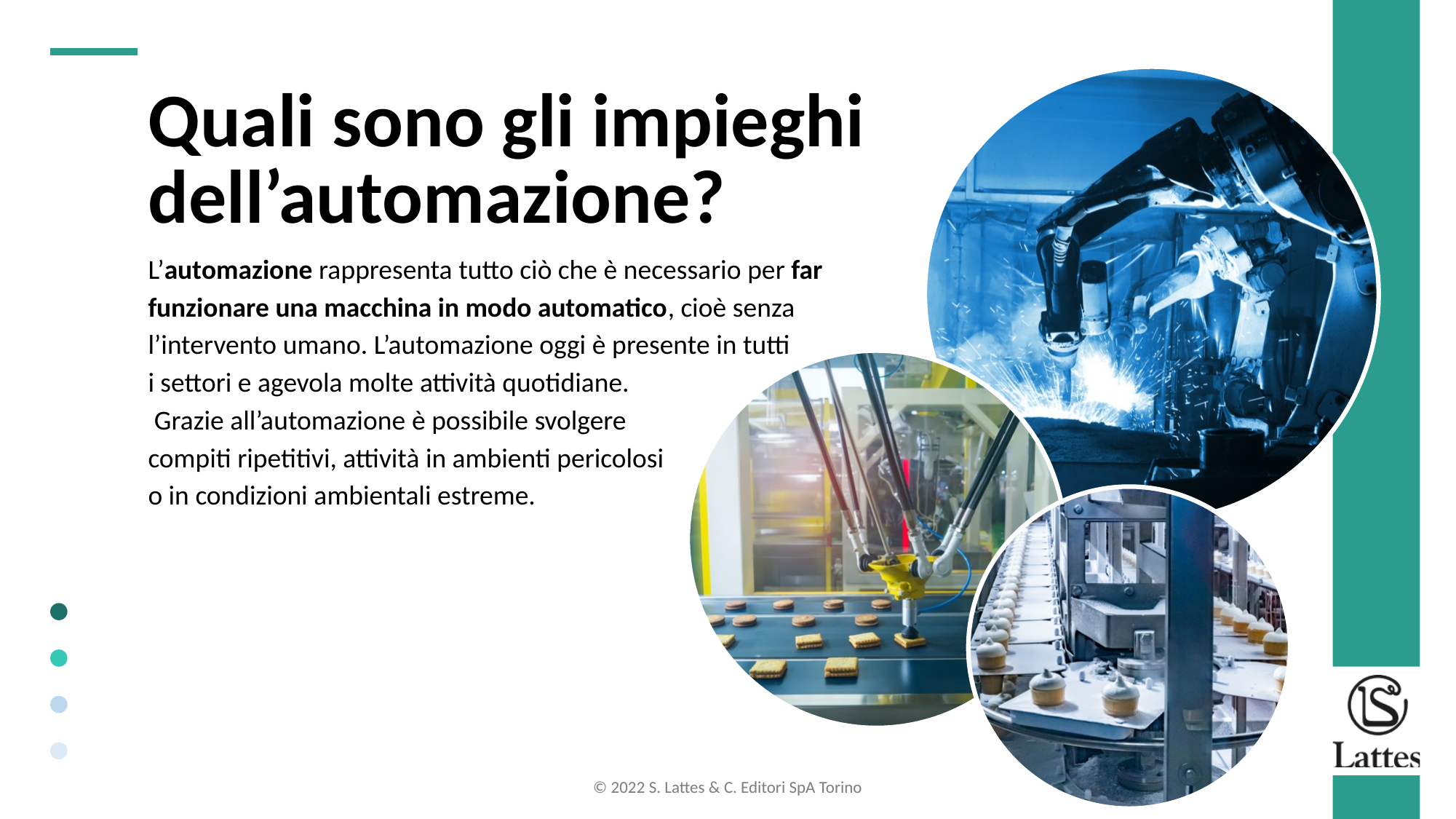

Quali sono gli impieghi dell’automazione?
L’automazione rappresenta tutto ciò che è necessario per far funzionare una macchina in modo automatico, cioè senza l’intervento umano. L’automazione oggi è presente in tutti
i settori e agevola molte attività quotidiane.
 Grazie all’automazione è possibile svolgere
compiti ripetitivi, attività in ambienti pericolosi
o in condizioni ambientali estreme.

© 2022 S. Lattes & C. Editori SpA Torino